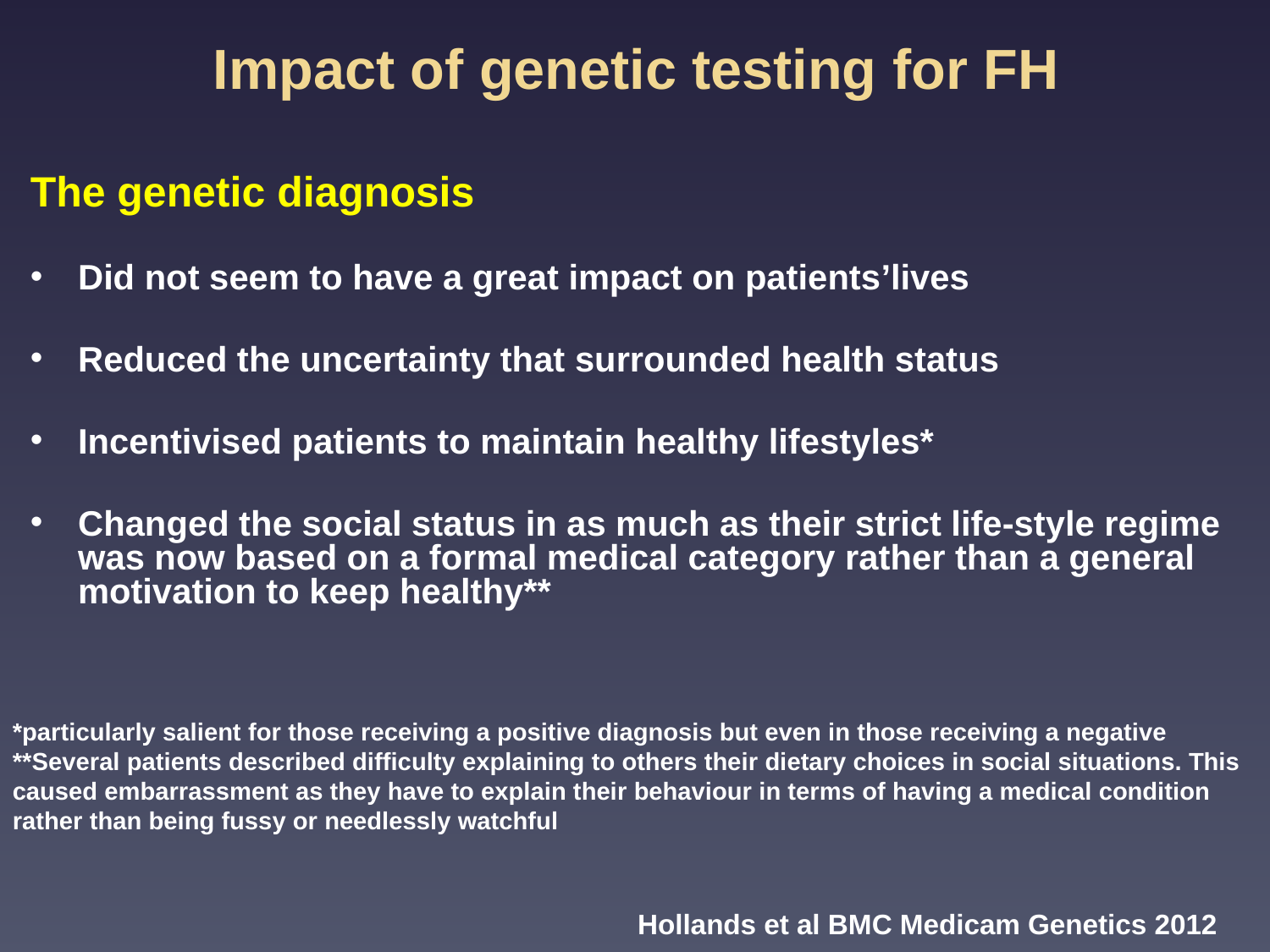

# Impact of genetic testing for FH
The genetic diagnosis

Did not seem to have a great impact on patients’lives

Reduced the uncertainty that surrounded health status

Incentivised patients to maintain healthy lifestyles*

Changed the social status in as much as their strict life-style regime was now based on a formal medical category rather than a general motivation to keep healthy**

*particularly salient for those receiving a positive diagnosis but even in those receiving a negative
**Several patients described difficulty explaining to others their dietary choices in social situations. This caused embarrassment as they have to explain their behaviour in terms of having a medical condition rather than being fussy or needlessly watchful

Hollands et al BMC Medicam Genetics 2012